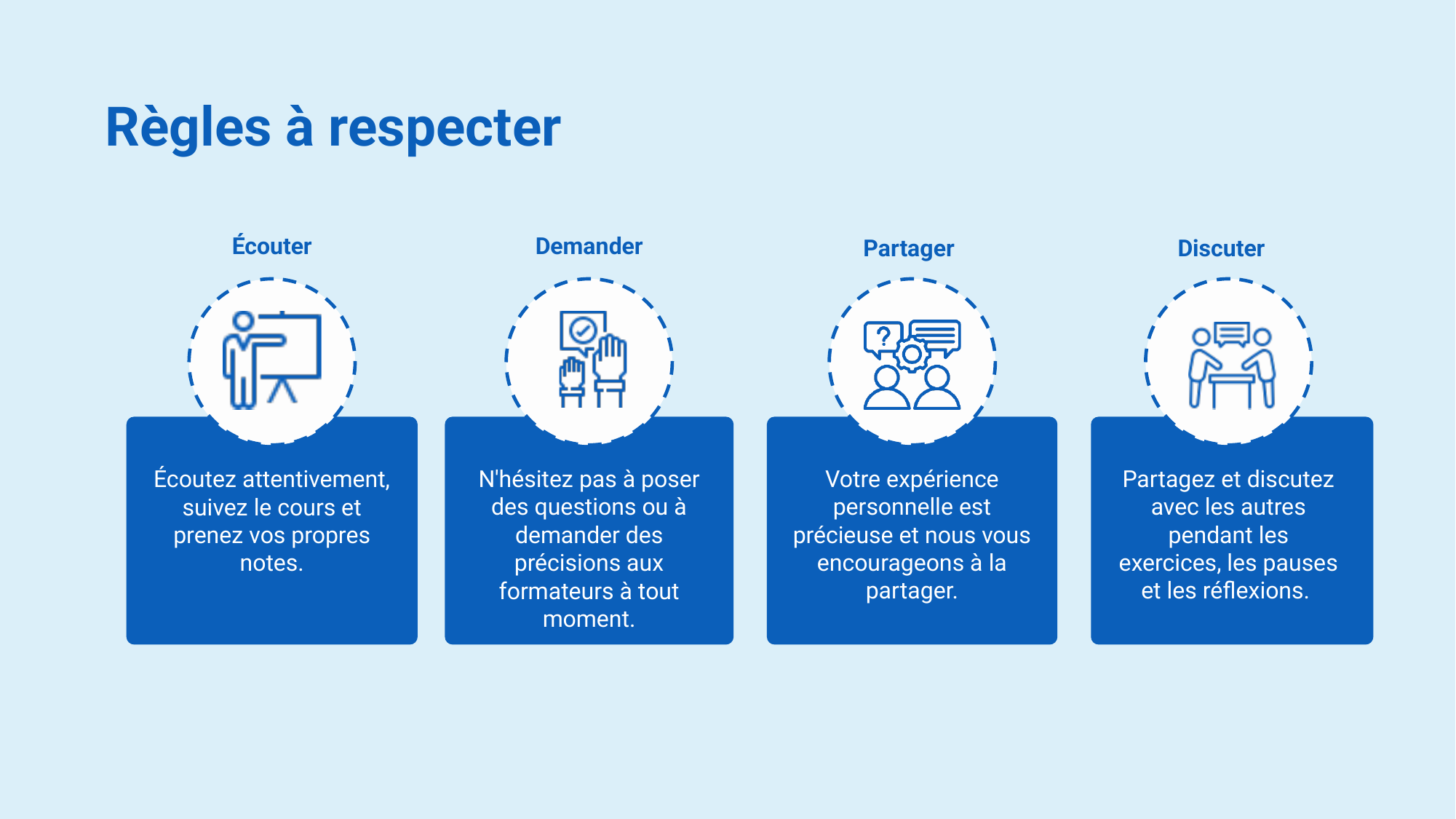

Règles à respecter
Écouter
Demander
Partager
Discuter

Votre expérience personnelle est précieuse et nous vous encourageons à la partager.
Partagez et discutez avec les autres pendant les exercices, les pauses et les réflexions.
N'hésitez pas à poser des questions ou à demander des précisions aux formateurs à tout moment.
Écoutez attentivement, suivez le cours et prenez vos propres notes.
25